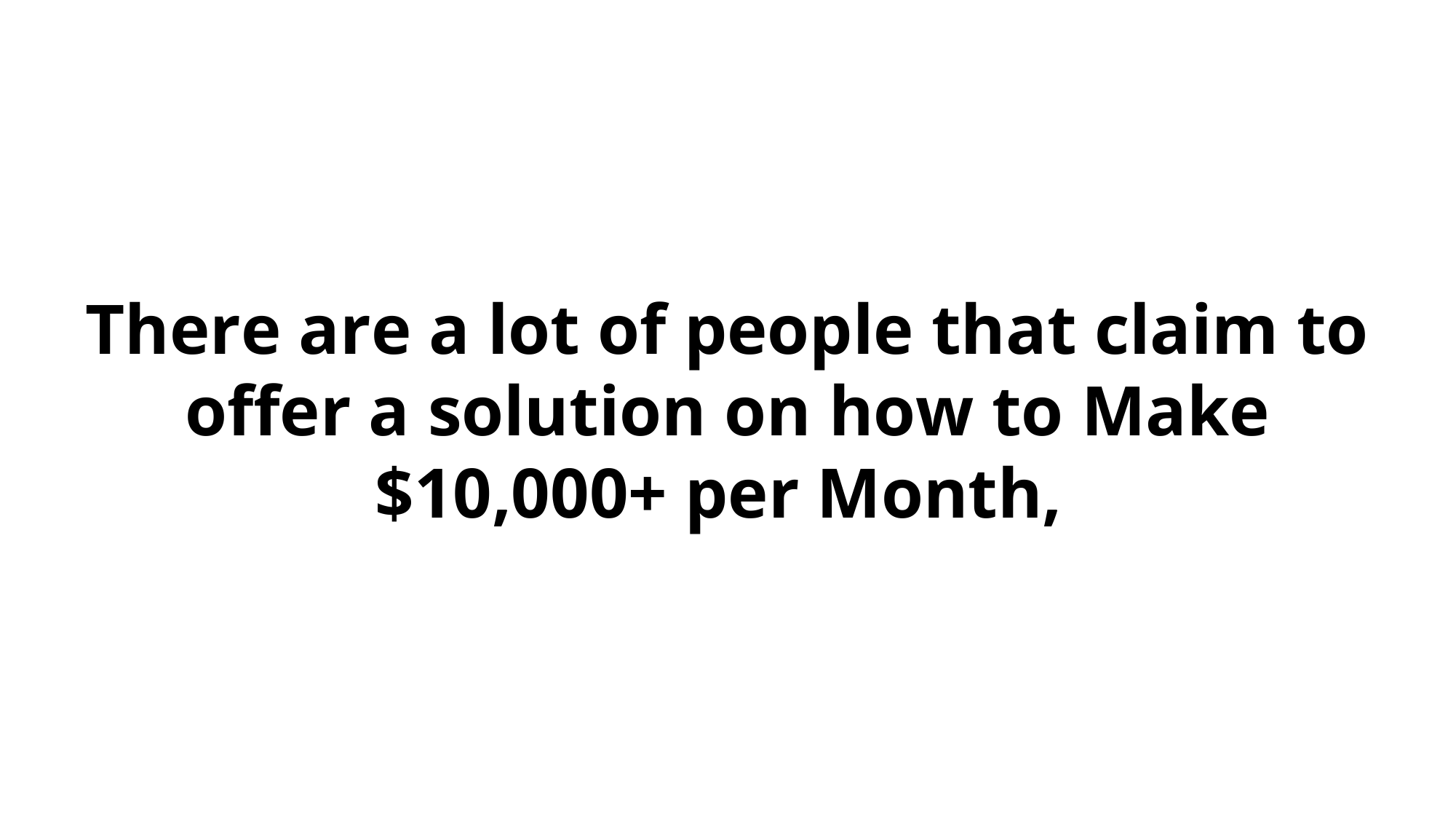

There are a lot of people that claim to offer a solution on how to Make $10,000+ per Month,